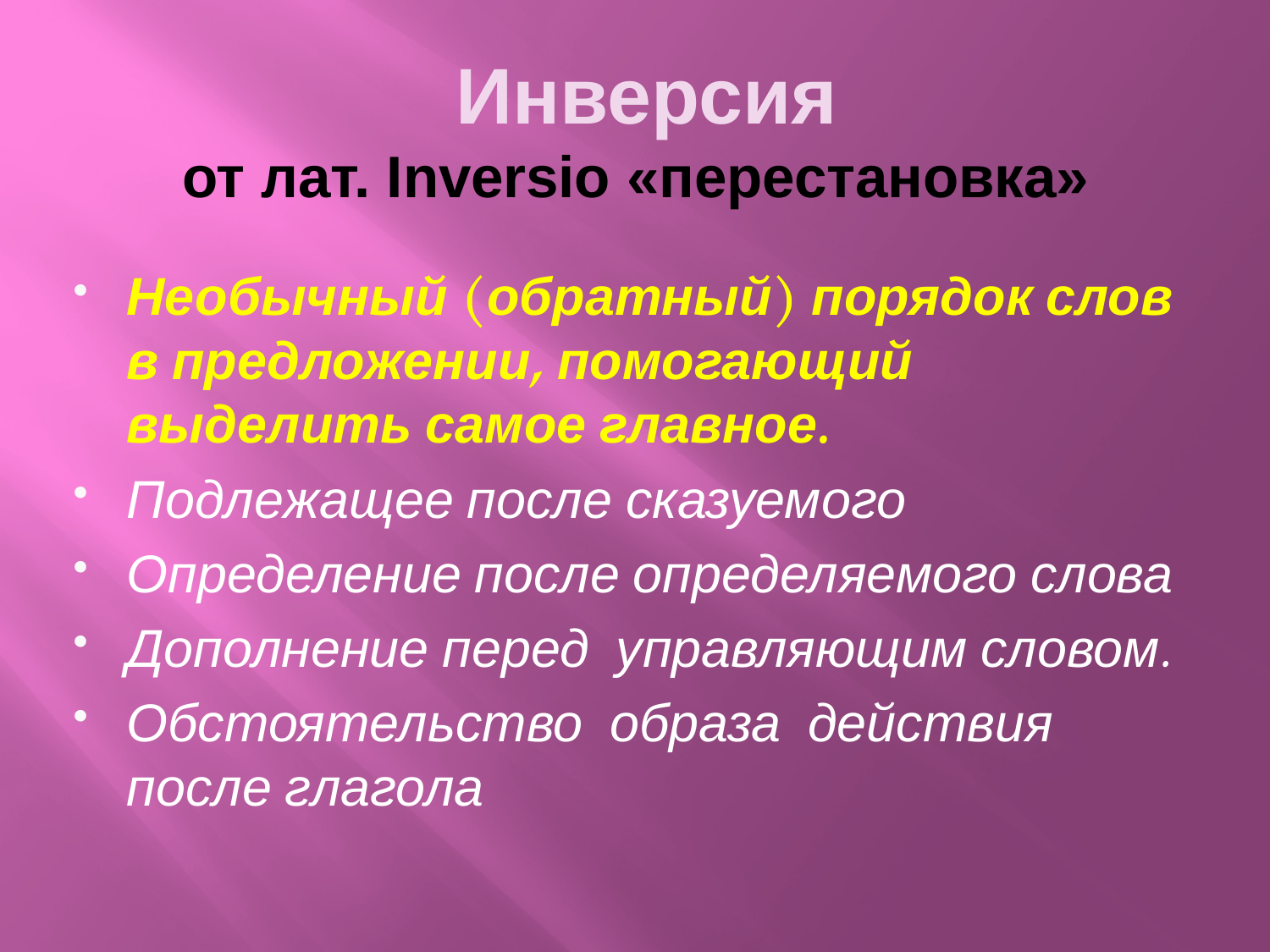

# Инверсия от лат. Inversio «перестановка»
Необычный (обратный) порядок слов в предложении, помогающий выделить самое главное.
Подлежащее после сказуемого
Определение после определяемого слова
Дополнение перед  управляющим словом.
Обстоятельство  образа  действия после глагола